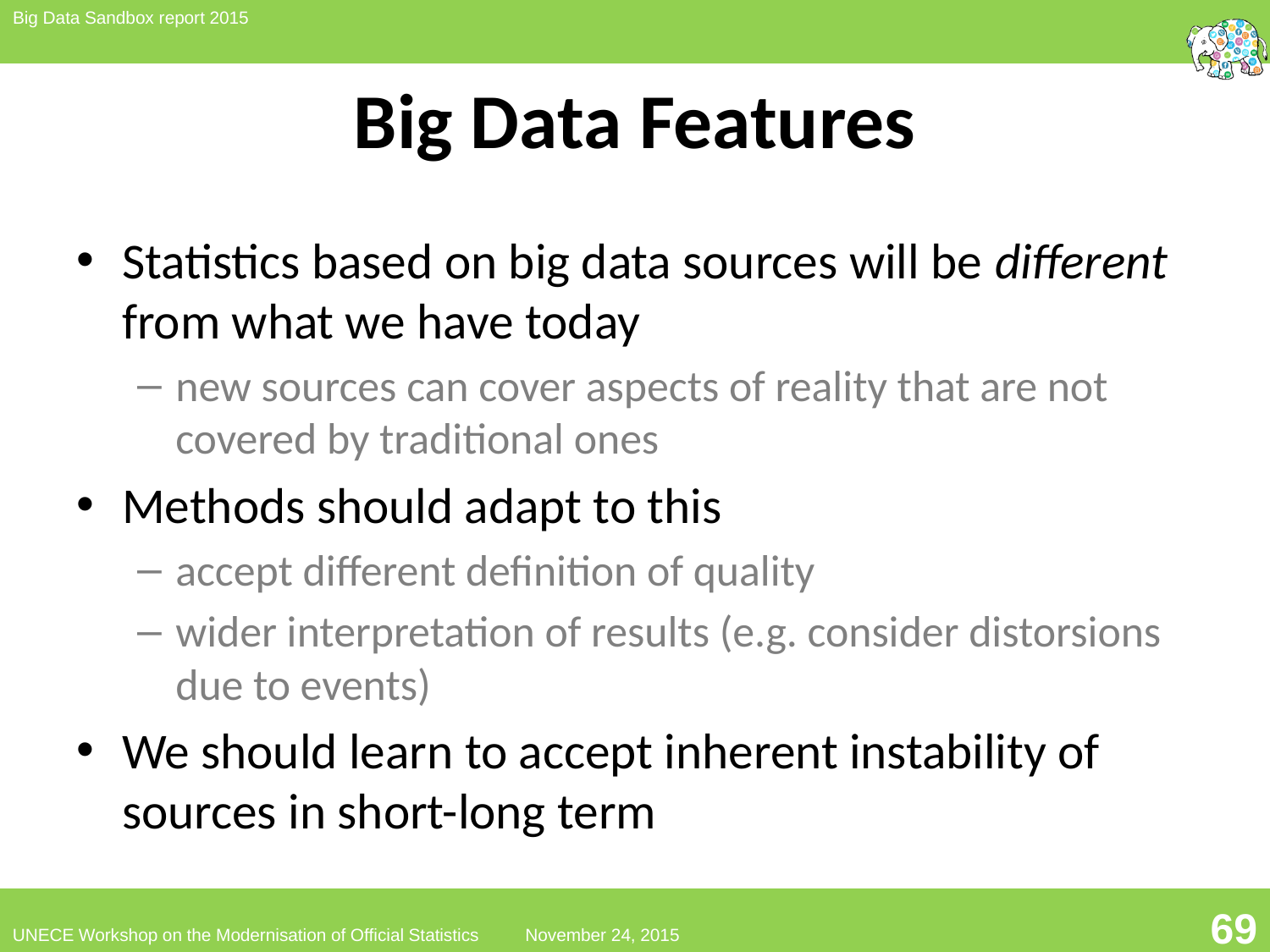

# Big Data Features
Statistics based on big data sources will be different from what we have today
new sources can cover aspects of reality that are not covered by traditional ones
Methods should adapt to this
accept different definition of quality
wider interpretation of results (e.g. consider distorsions due to events)
We should learn to accept inherent instability of sources in short-long term

69